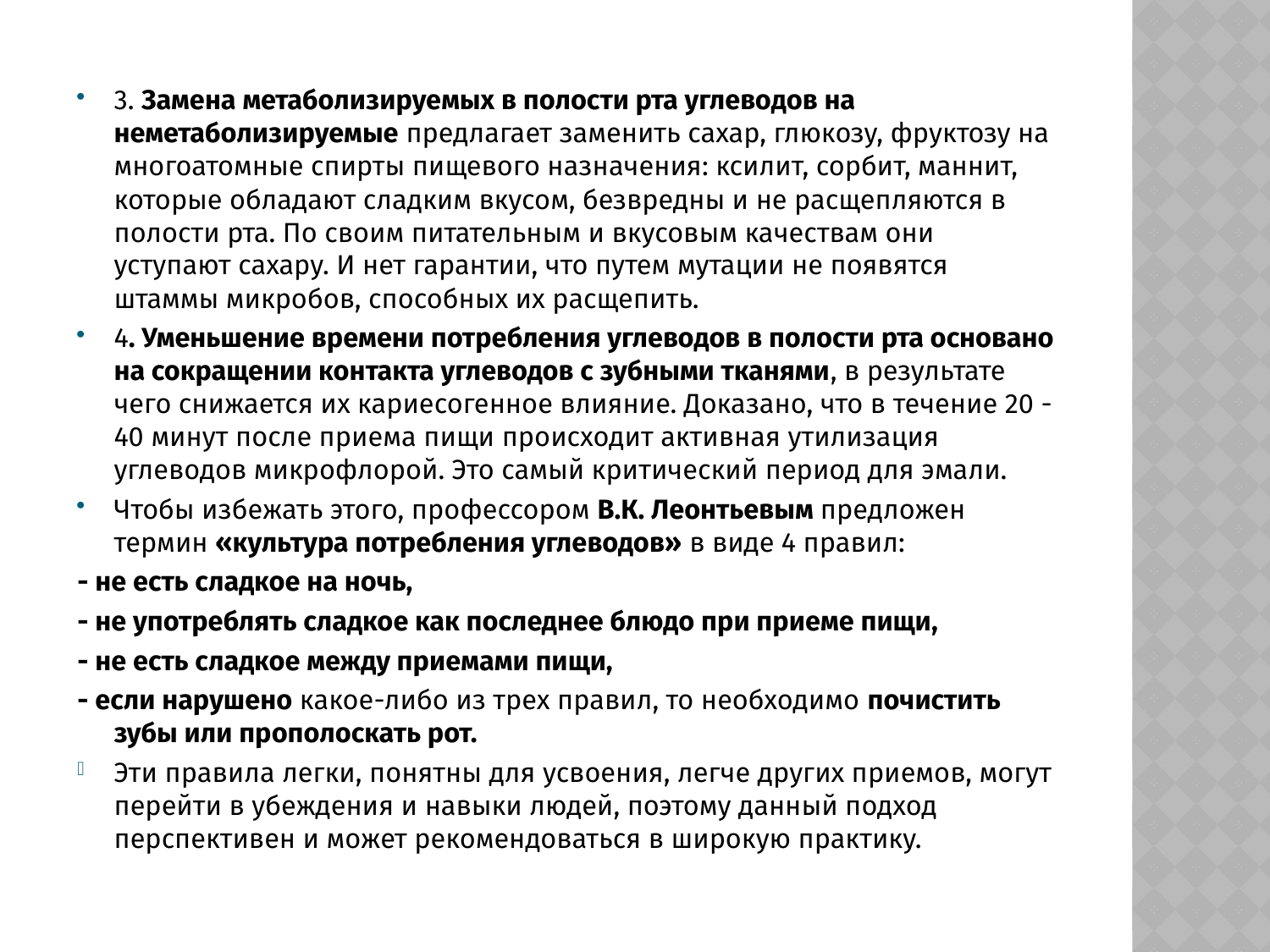

3. Замена метаболизируемых в полости рта углеводов на неметаболизируемые предлагает заменить сахар, глюкозу, фруктозу на многоатомные спирты пищевого назначения: ксилит, сорбит, маннит, которые обладают сладким вкусом, безвредны и не расщепляются в полости рта. По своим питательным и вкусовым качествам они уступают сахару. И нет гарантии, что путем мутации не появятся штаммы микробов, способных их расщепить.
4. Уменьшение времени потребления углеводов в полости рта основано на сокращении контакта углеводов с зубными тканями, в результате чего снижается их кариесогенное влияние. Доказано, что в течение 20 - 40 минут после приема пищи происходит активная утилизация углеводов микрофлорой. Это самый критический период для эмали.
Чтобы избежать этого, профессором В.К. Леонтьевым предложен термин «культура потребления углеводов» в виде 4 правил:
- не есть сладкое на ночь,
- не употреблять сладкое как последнее блюдо при приеме пищи,
- не есть сладкое между приемами пищи,
- если нарушено какое-либо из трех правил, то необходимо почистить зубы или прополоскать рот.
Эти правила легки, понятны для усвоения, легче других приемов, могут перейти в убеждения и навыки людей, поэтому данный подход перспективен и может рекомендоваться в широкую практику.